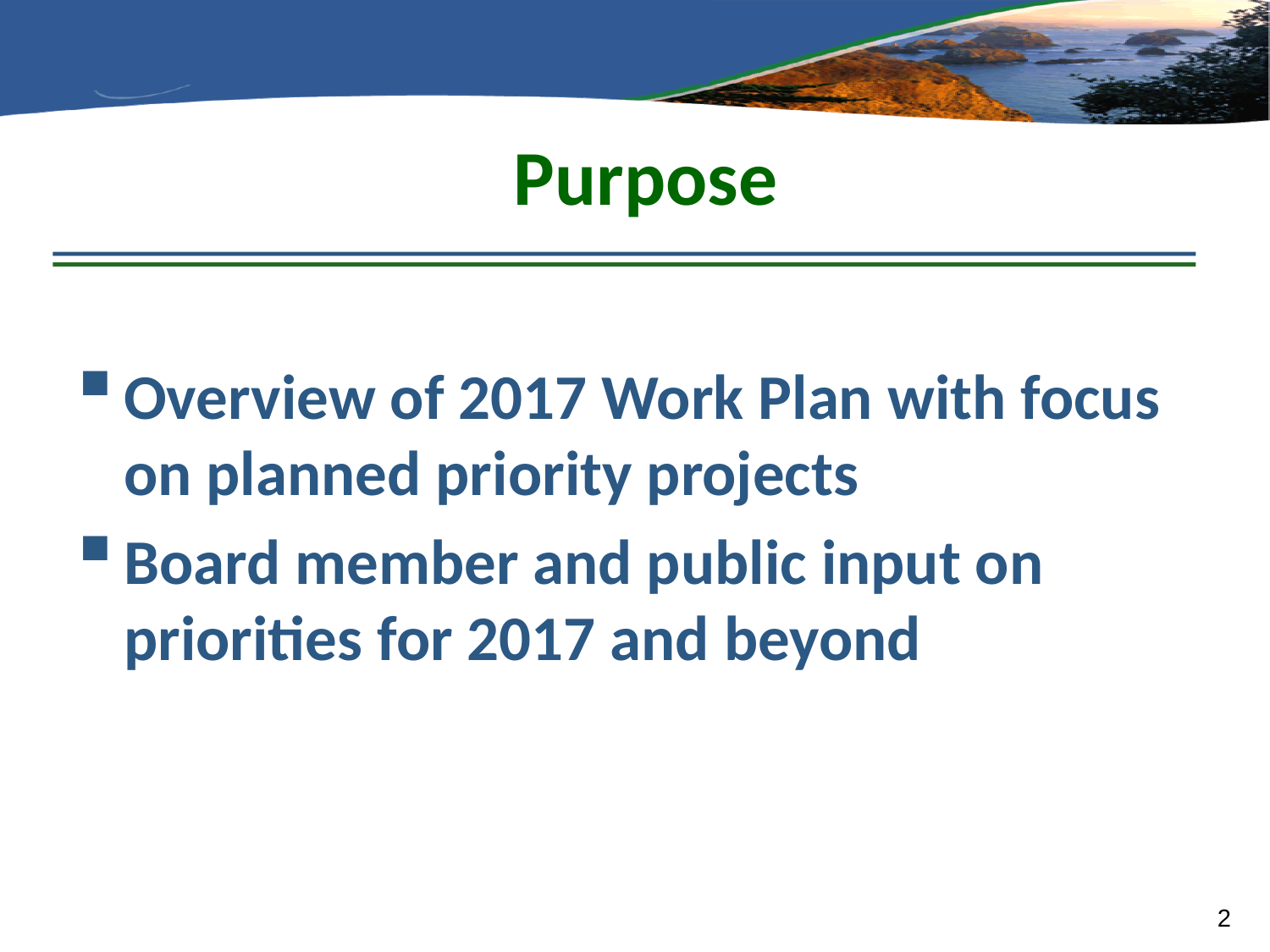

# Purpose

Overview of 2017 Work Plan with focus on planned priority projects
Board member and public input on  priorities for 2017 and beyond
2